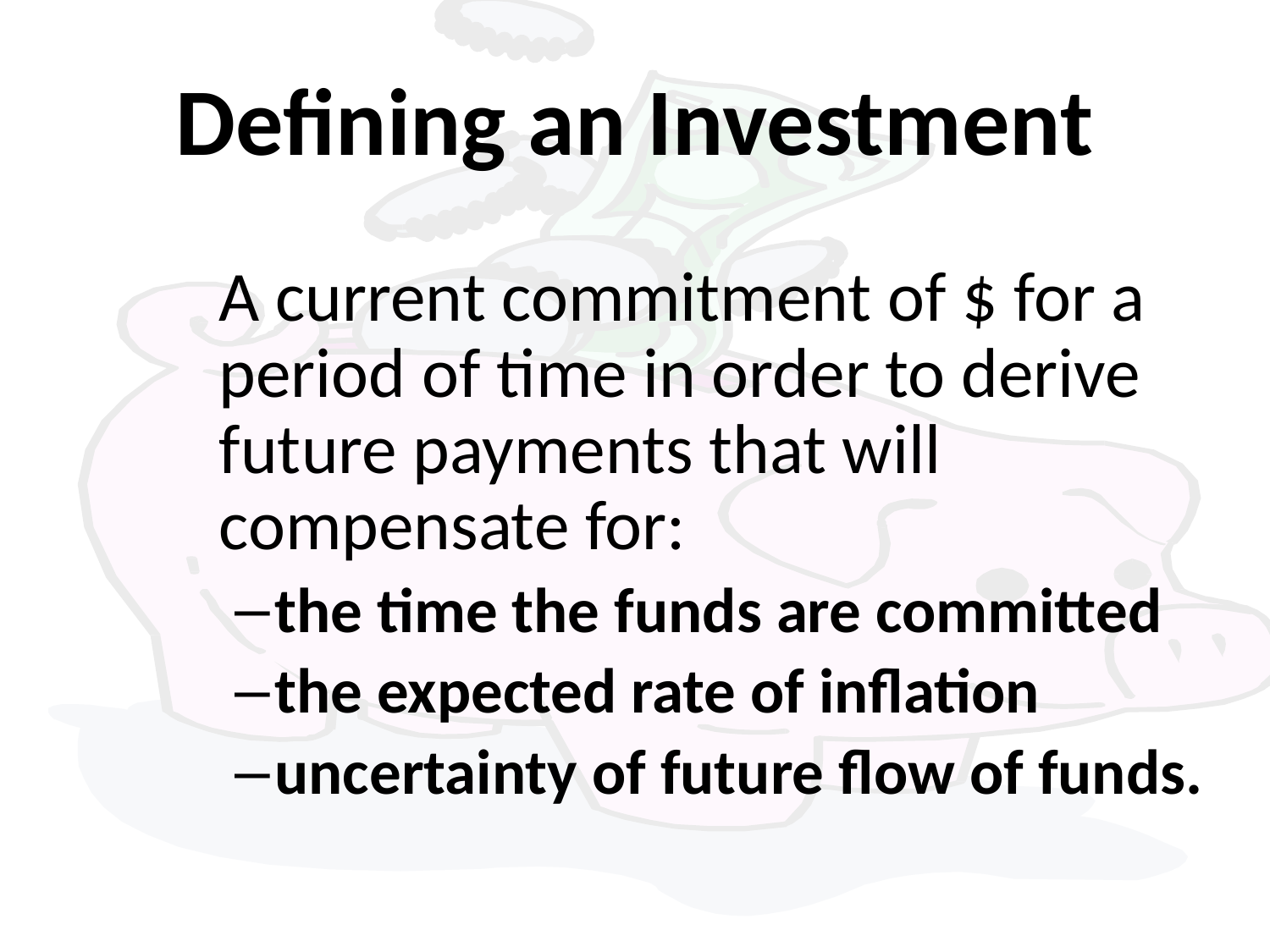

# Defining an Investment
	A current commitment of $ for a period of time in order to derive future payments that will compensate for:
the time the funds are committed
the expected rate of inflation
uncertainty of future flow of funds.